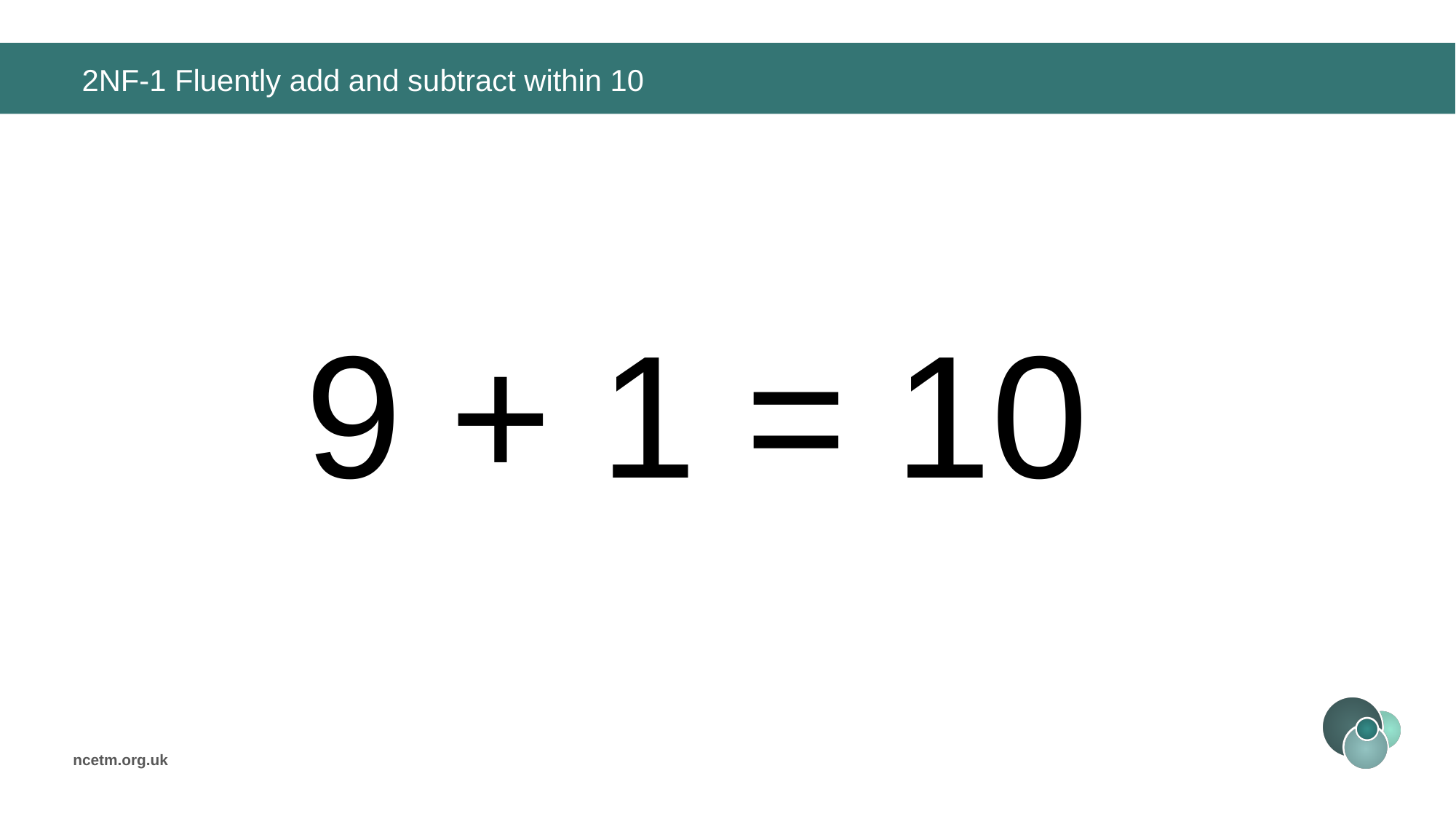

# 2NF-1 Fluently add and subtract within 10
9 + 1 =
10